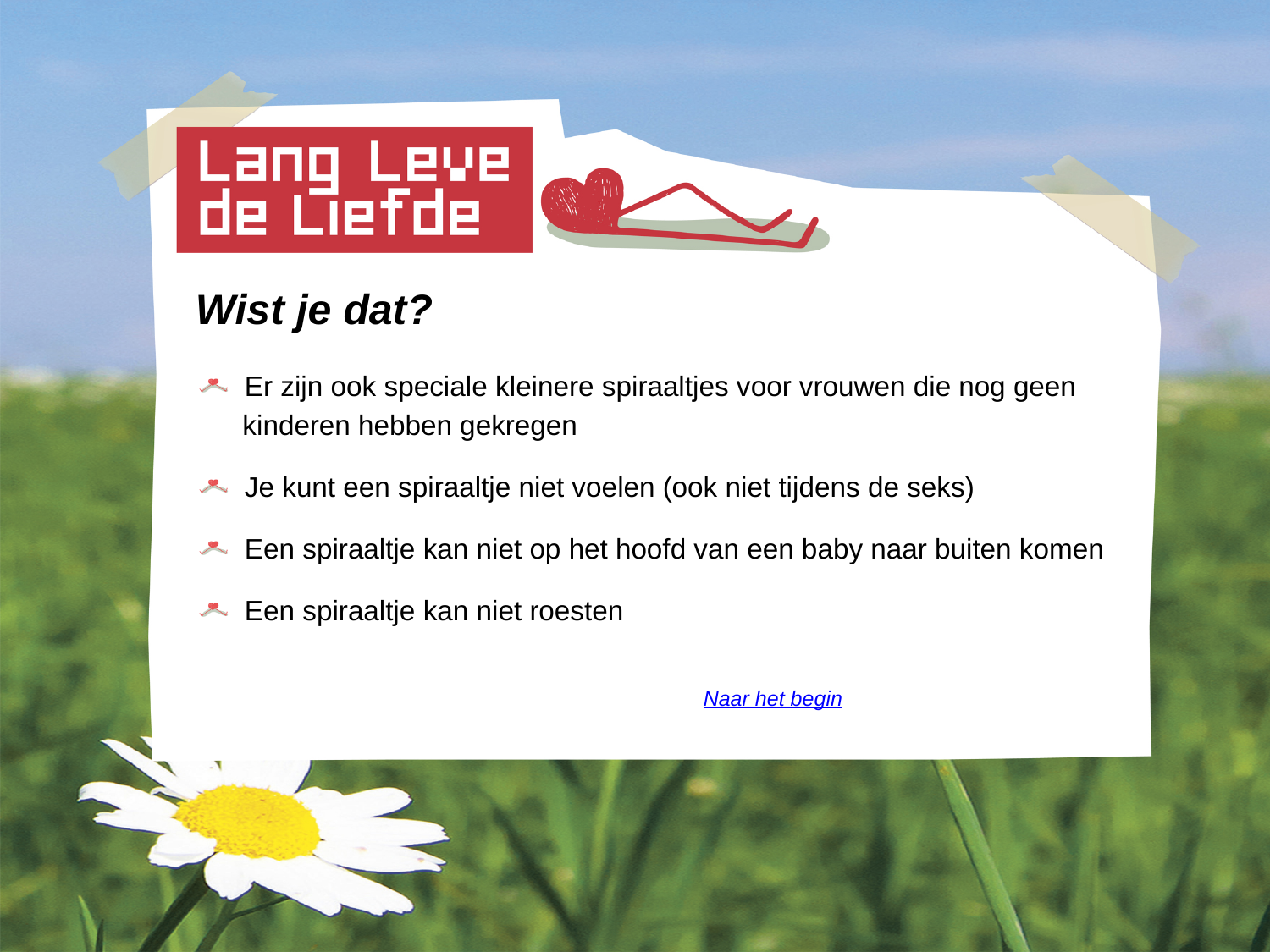

Wist je dat?

  Er zijn ook speciale kleinere spiraaltjes voor vrouwen die nog geen
      kinderen hebben gekregen

  Je kunt een spiraaltje niet voelen (ook niet tijdens de seks)

  Een spiraaltje kan niet op het hoofd van een baby naar buiten komen

  Een spiraaltje kan niet roesten
											Naar het begin